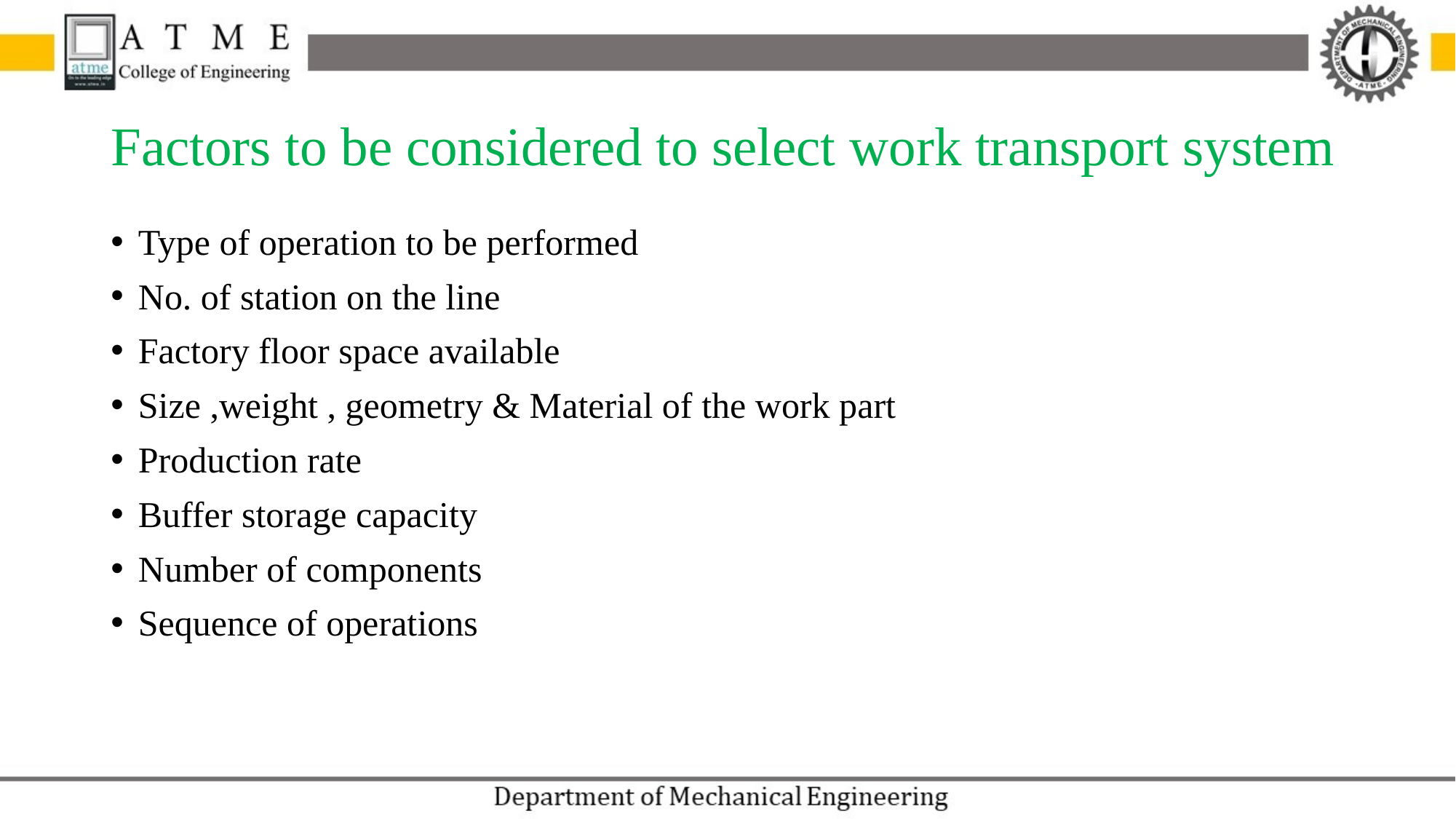

# Factors to be considered to select work transport system
Type of operation to be performed
No. of station on the line
Factory floor space available
Size ,weight , geometry & Material of the work part
Production rate
Buffer storage capacity
Number of components
Sequence of operations